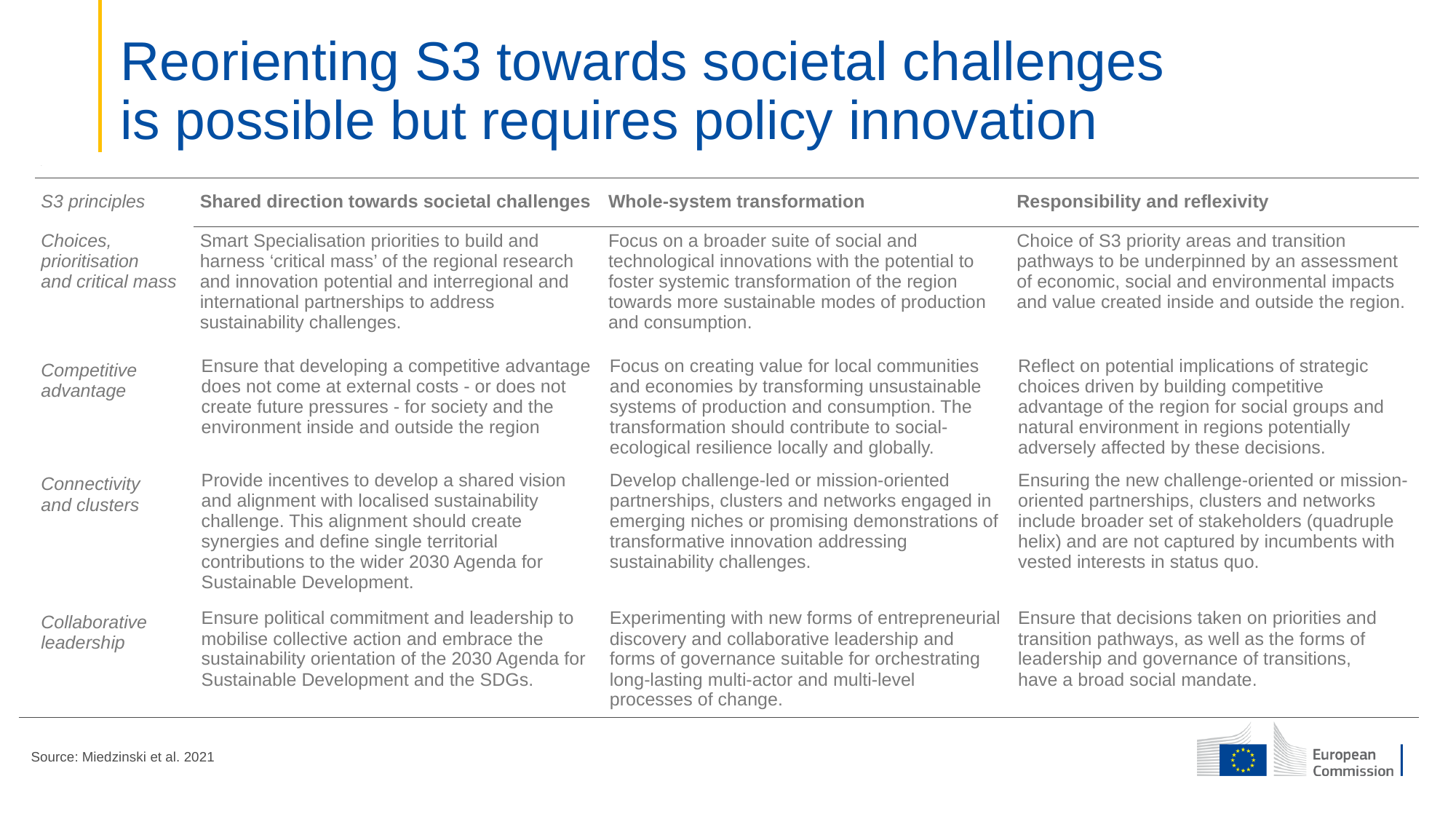

# Reorienting S3 towards societal challenges is possible but requires policy innovation
|  | = |  |  |  |
| --- | --- | --- | --- | --- |
|  | S3 principles | Shared direction towards societal challenges | Whole-system transformation | Responsibility and reflexivity |
| Principles of Smart Specialisation | Choices, prioritisation and critical mass | Smart Specialisation priorities to build and harness ‘critical mass’ of the regional research and innovation potential and interregional and international partnerships to address sustainability challenges. | Focus on a broader suite of social and technological innovations with the potential to foster systemic transformation of the region towards more sustainable modes of production and consumption. | Choice of S3 priority areas and transition pathways to be underpinned by an assessment of economic, social and environmental impacts and value created inside and outside the region. |
|  | Competitive advantage | Ensure that developing a competitive advantage does not come at external costs - or does not create future pressures - for society and the environment inside and outside the region | Focus on creating value for local communities and economies by transforming unsustainable systems of production and consumption. The transformation should contribute to social-ecological resilience locally and globally. | Reflect on potential implications of strategic choices driven by building competitive advantage of the region for social groups and natural environment in regions potentially adversely affected by these decisions. |
|  | Connectivity and clusters | Provide incentives to develop a shared vision and alignment with localised sustainability challenge. This alignment should create synergies and define single territorial contributions to the wider 2030 Agenda for Sustainable Development. | Develop challenge-led or mission-oriented partnerships, clusters and networks engaged in emerging niches or promising demonstrations of transformative innovation addressing sustainability challenges. | Ensuring the new challenge-oriented or mission-oriented partnerships, clusters and networks include broader set of stakeholders (quadruple helix) and are not captured by incumbents with vested interests in status quo. |
|  | Collaborative leadership | Ensure political commitment and leadership to mobilise collective action and embrace the sustainability orientation of the 2030 Agenda for Sustainable Development and the SDGs. | Experimenting with new forms of entrepreneurial discovery and collaborative leadership and forms of governance suitable for orchestrating long-lasting multi-actor and multi-level processes of change. | Ensure that decisions taken on priorities and transition pathways, as well as the forms of leadership and governance of transitions, have a broad social mandate. |
Source: Miedzinski et al. 2021